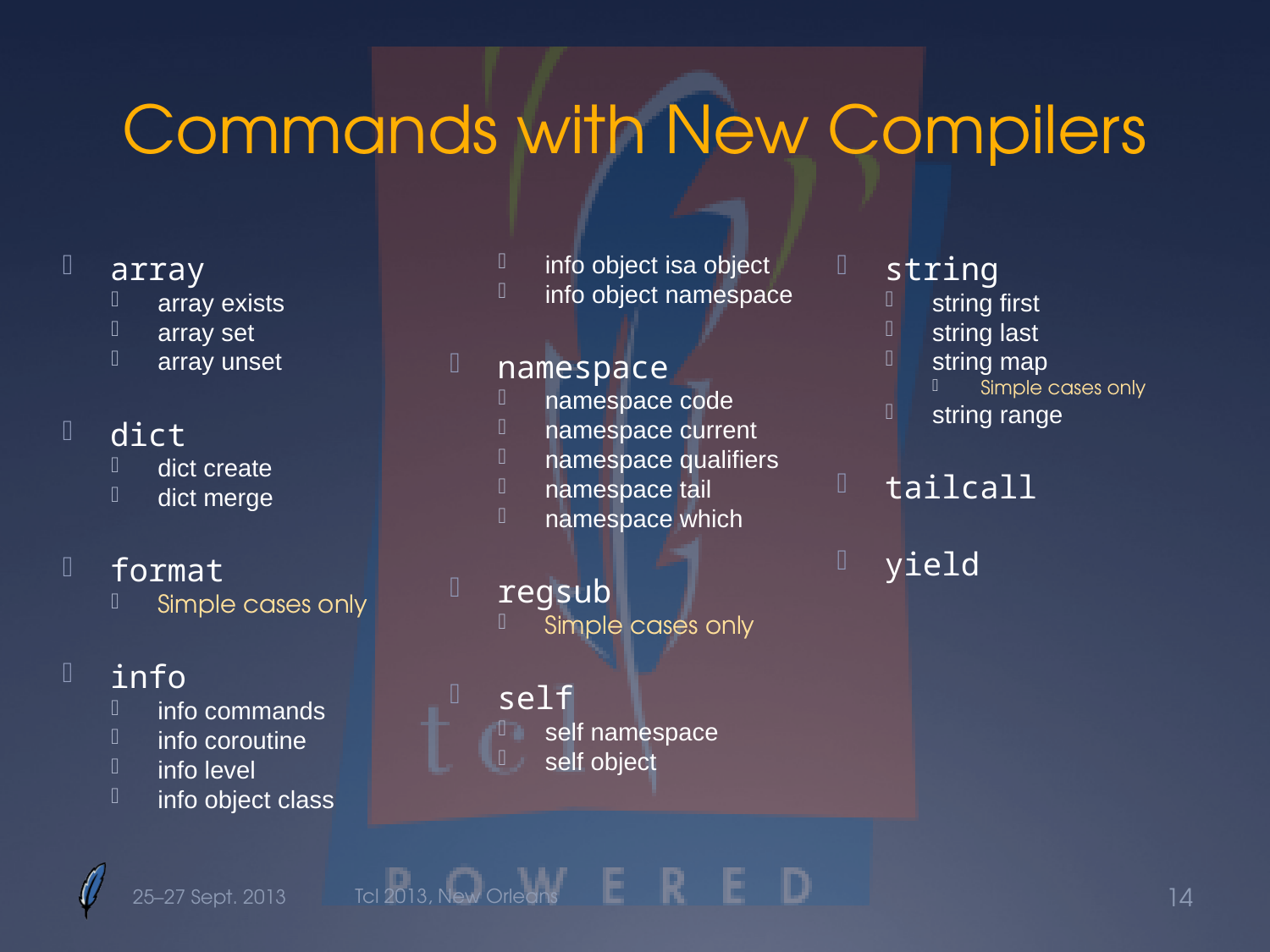

# Commands with New Compilers
array
array exists
array set
array unset
dict
dict create
dict merge
format
Simple cases only
info
info commands
info coroutine
info level
info object class
info object isa object
info object namespace
namespace
namespace code
namespace current
namespace qualifiers
namespace tail
namespace which
regsub
Simple cases only
self
self namespace
self object
string
string first
string last
string map
Simple cases only
string range
tailcall
yield

25–27 Sept. 2013
Tcl 2013, New Orleans
14